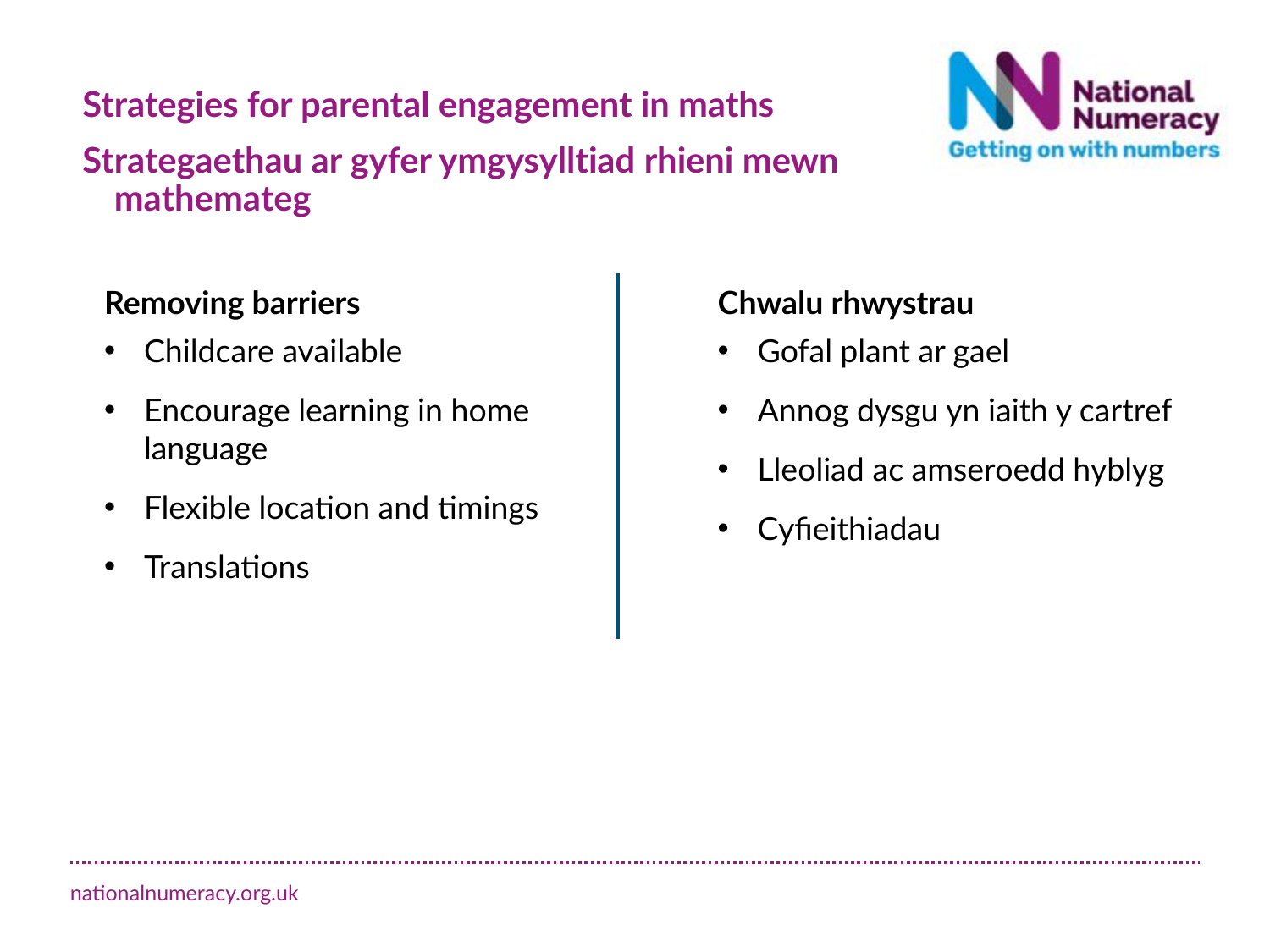

Strategies for parental engagement in maths
Strategaethau ar gyfer ymgysylltiad rhieni mewn mathemateg
Removing barriers
Childcare available
Encourage learning in home language
Flexible location and timings
Translations
Chwalu rhwystrau
Gofal plant ar gael
Annog dysgu yn iaith y cartref
Lleoliad ac amseroedd hyblyg
Cyfieithiadau